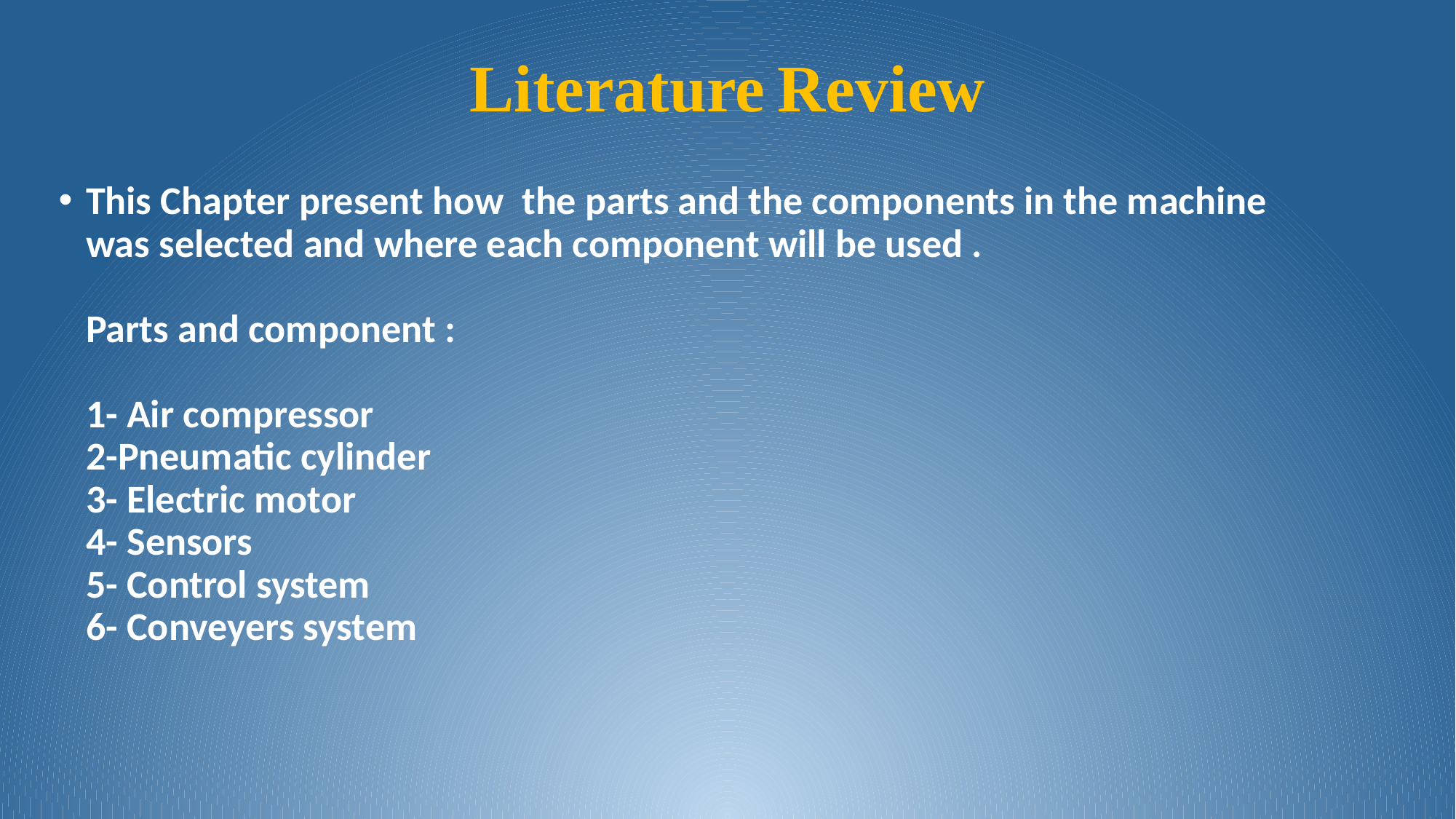

# Literature Review
This Chapter present how  the parts and the components in the machine was selected and where each component will be used .
Parts and component :
1- Air compressor
2-Pneumatic cylinder
3- Electric motor
4- Sensors
5- Control system
6- Conveyers system